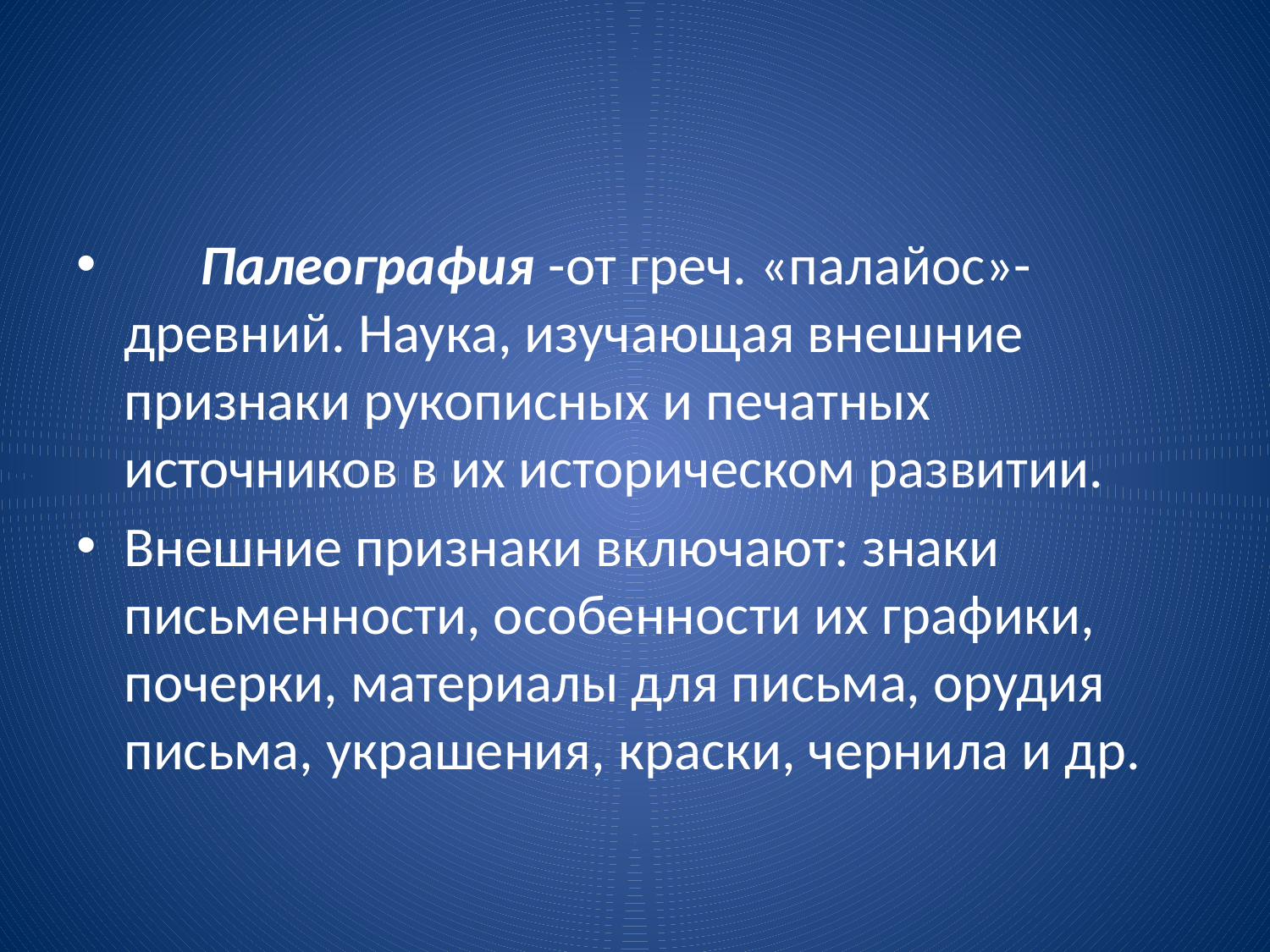

#
      Палеография -от греч. «палайос»-древний. Наука, изучающая внешние признаки рукописных и печатных источников в их историческом развитии.
Внешние признаки включают: знаки письменности, особенности их графики, почерки, материалы для письма, орудия письма, украшения, краски, чернила и др.